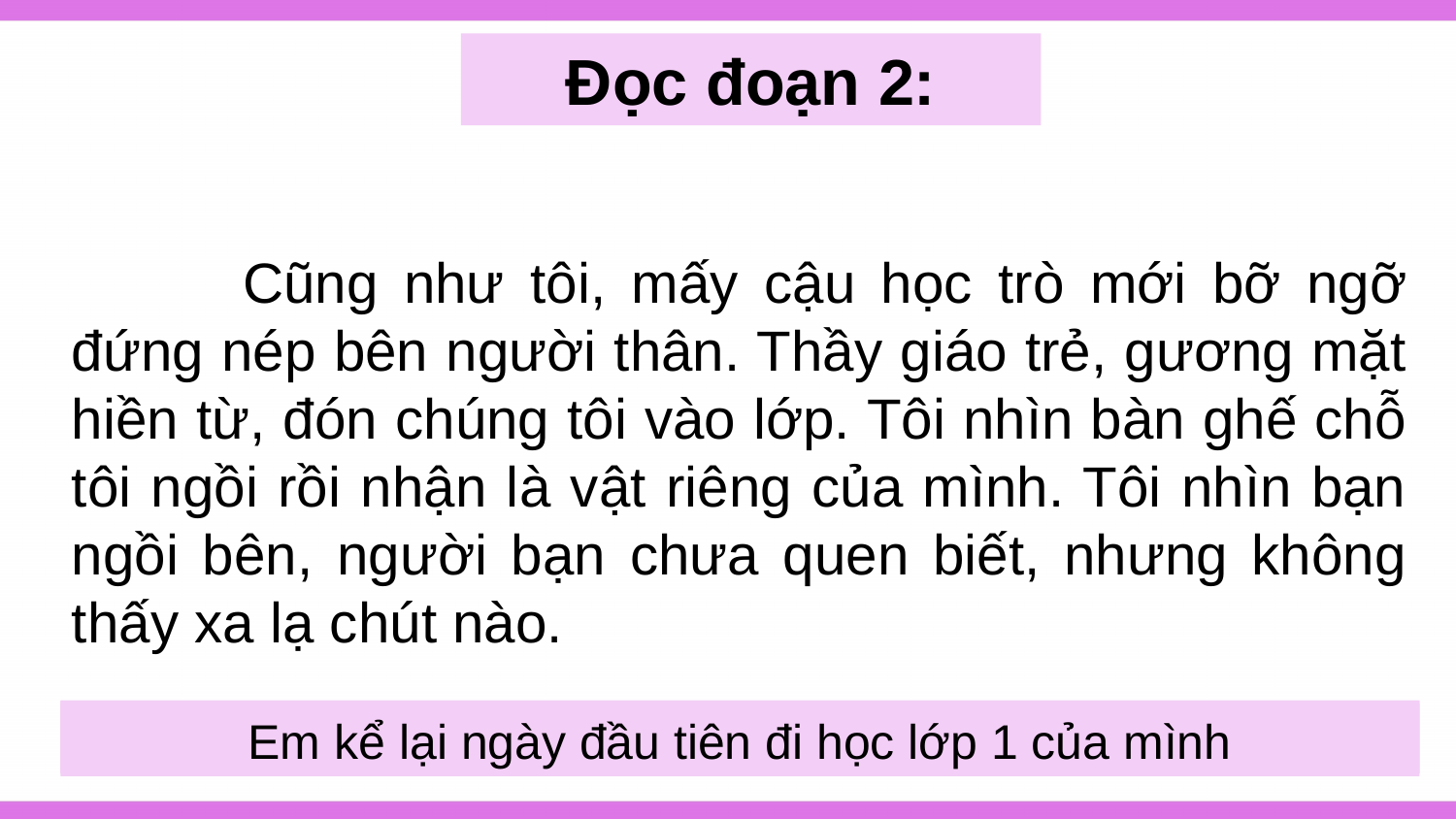

Đọc đoạn 2:
	 Cũng như tôi, mấy cậu học trò mới bỡ ngỡ đứng nép bên người thân. Thầy giáo trẻ, gương mặt hiền từ, đón chúng tôi vào lớp. Tôi nhìn bàn ghế chỗ tôi ngồi rồi nhận là vật riêng của mình. Tôi nhìn bạn ngồi bên, người bạn chưa quen biết, nhưng không thấy xa lạ chút nào.
Những học trò mới đã làm gì khi còn bỡ ngỡ?
Bạn nhỏ thấy người bạn ngồi bên thế nào?
Em kể lại ngày đầu tiên đi học lớp 1 của mình